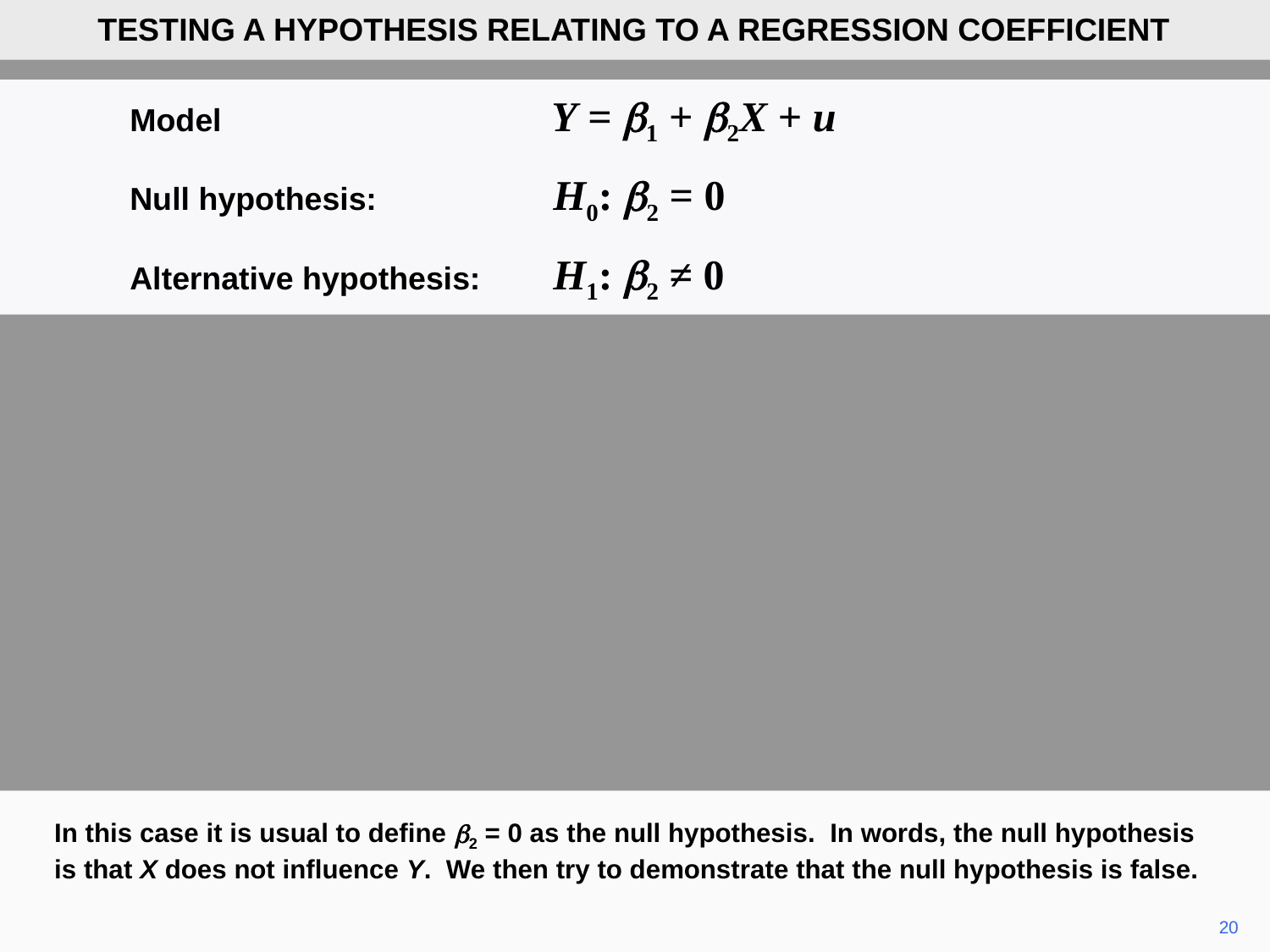

TESTING A HYPOTHESIS RELATING TO A REGRESSION COEFFICIENT

	Model                                      Y = β1 + β2X + u
	Null hypothesis:	H0: β2 = 0
	Alternative hypothesis:	H1: β2 ≠ 0

In this case it is usual to define β2 = 0 as the null hypothesis.  In words, the null hypothesis is that X does not influence Y.  We then try to demonstrate that the null hypothesis is false.
20